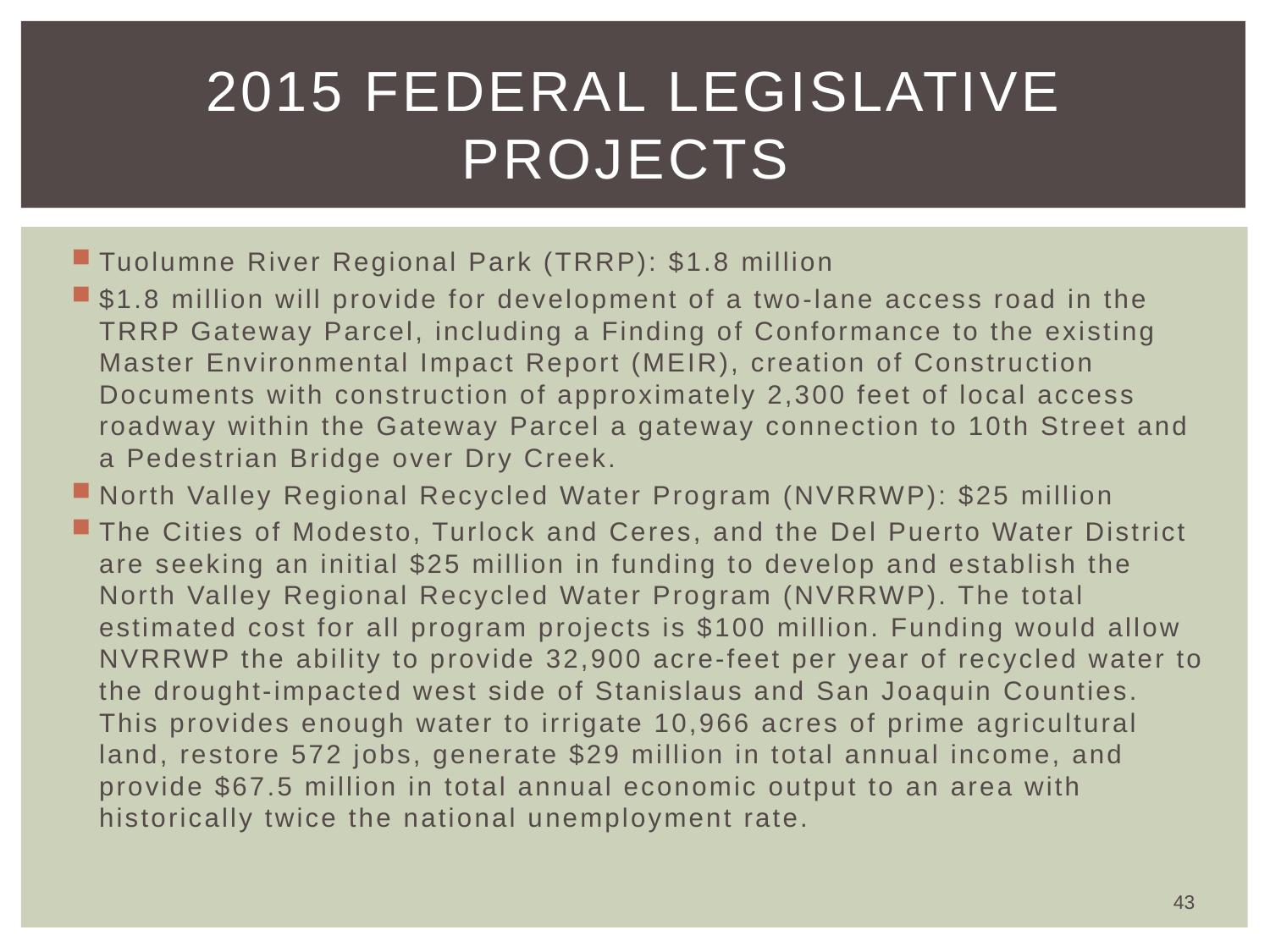

# 2015 Federal Legislative Projects
Tuolumne River Regional Park (TRRP): $1.8 million
$1.8 million will provide for development of a two-lane access road in the TRRP Gateway Parcel, including a Finding of Conformance to the existing Master Environmental Impact Report (MEIR), creation of Construction Documents with construction of approximately 2,300 feet of local access roadway within the Gateway Parcel a gateway connection to 10th Street and a Pedestrian Bridge over Dry Creek.
North Valley Regional Recycled Water Program (NVRRWP): $25 million
The Cities of Modesto, Turlock and Ceres, and the Del Puerto Water District are seeking an initial $25 million in funding to develop and establish the North Valley Regional Recycled Water Program (NVRRWP). The total estimated cost for all program projects is $100 million. Funding would allow NVRRWP the ability to provide 32,900 acre-feet per year of recycled water to the drought-impacted west side of Stanislaus and San Joaquin Counties. This provides enough water to irrigate 10,966 acres of prime agricultural land, restore 572 jobs, generate $29 million in total annual income, and provide $67.5 million in total annual economic output to an area with historically twice the national unemployment rate.

43